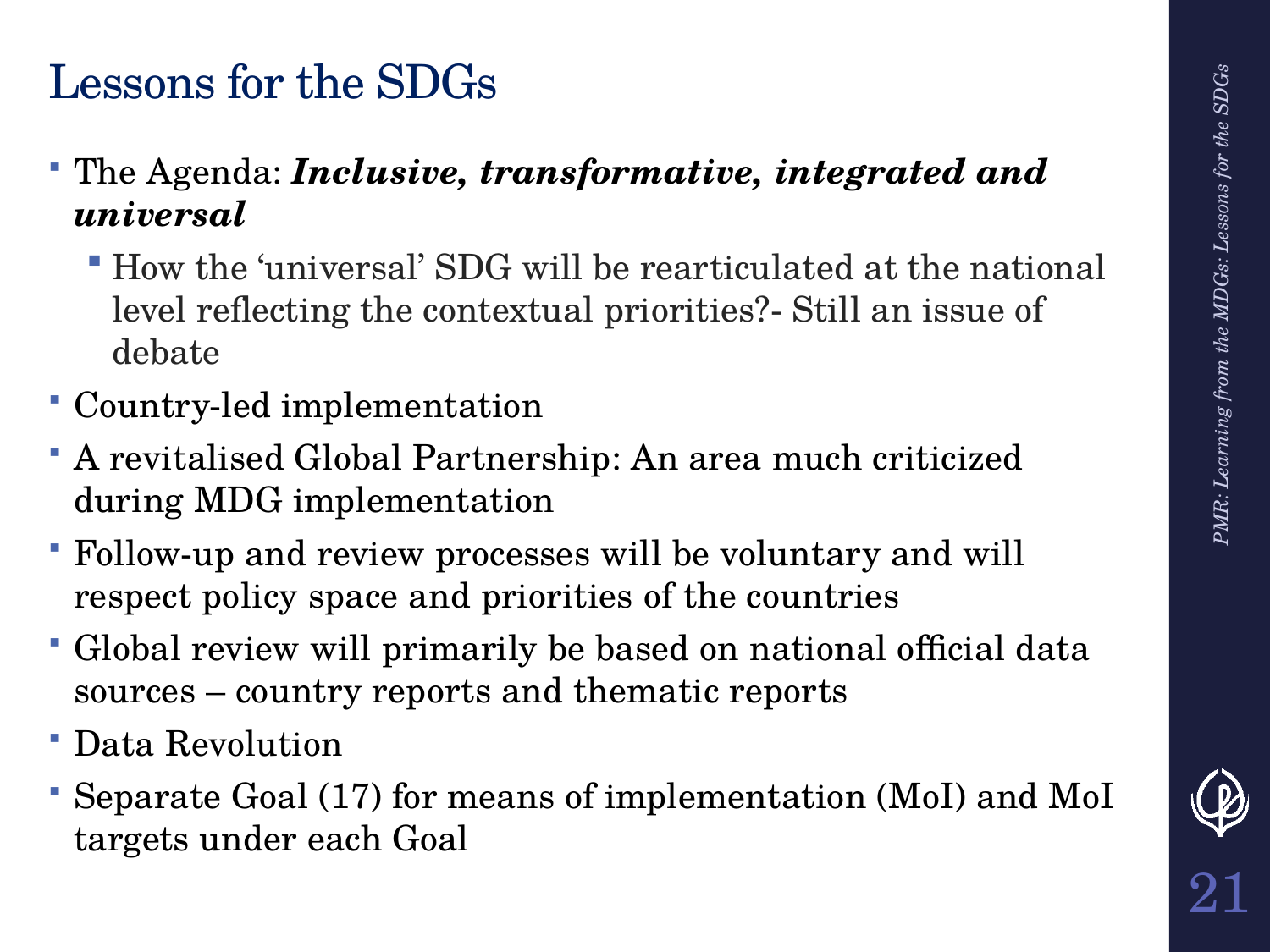

# Lessons for the SDGs
The Agenda: Inclusive, transformative, integrated and universal
How the ‘universal’ SDG will be rearticulated at the national level reflecting the contextual priorities?- Still an issue of debate
Country-led implementation
A revitalised Global Partnership: An area much criticized during MDG implementation
Follow-up and review processes will be voluntary and will respect policy space and priorities of the countries
Global review will primarily be based on national official data sources – country reports and thematic reports
Data Revolution
Separate Goal (17) for means of implementation (MoI) and MoI targets under each Goal
PMR: Learning from the MDGs: Lessons for the SDGs
21